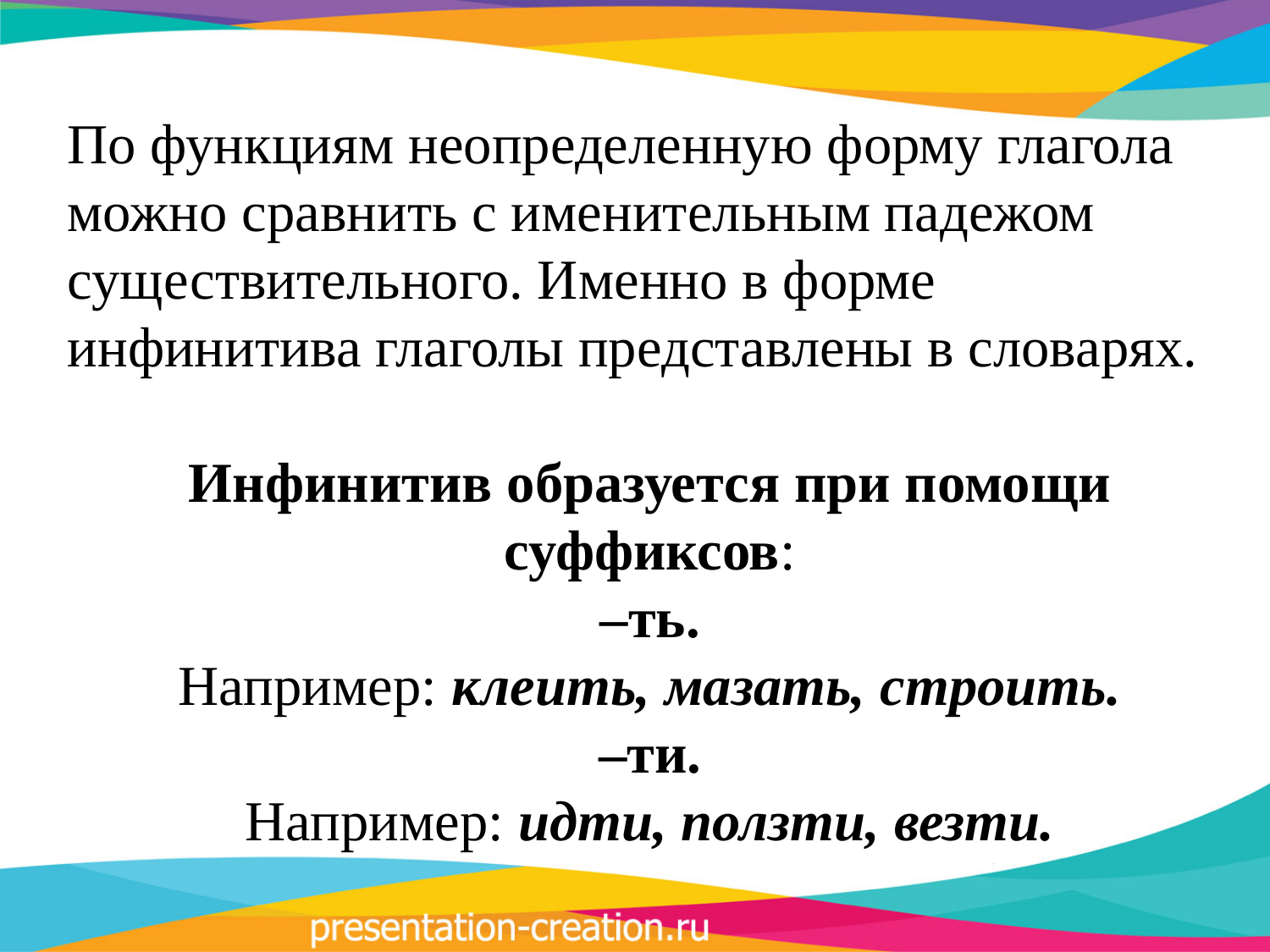

По функциям неопределенную форму глагола можно сравнить с именительным падежом существительного. Именно в форме инфинитива глаголы представлены в словарях.

Инфинитив образуется при помощи суффиксов:
–ть.
Например: клеить, мазать, строить.
–ти.
Например: идти, ползти, везти.